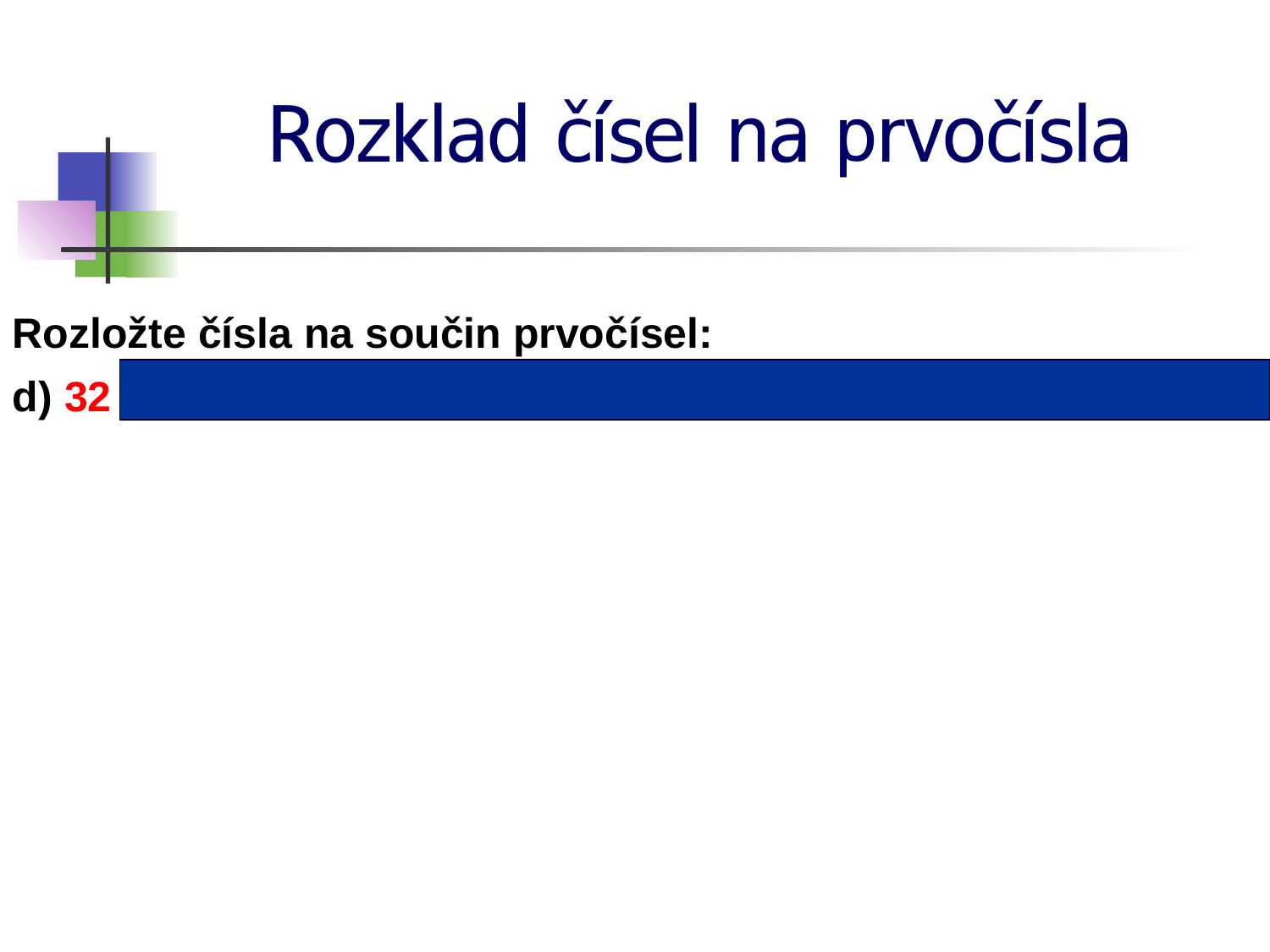

# Rozklad čísel na prvočísla
Rozložte čísla na součin prvočísel:

= 2 ∙ 2 ∙ 2 ∙ 2 ∙ 2
d) 32